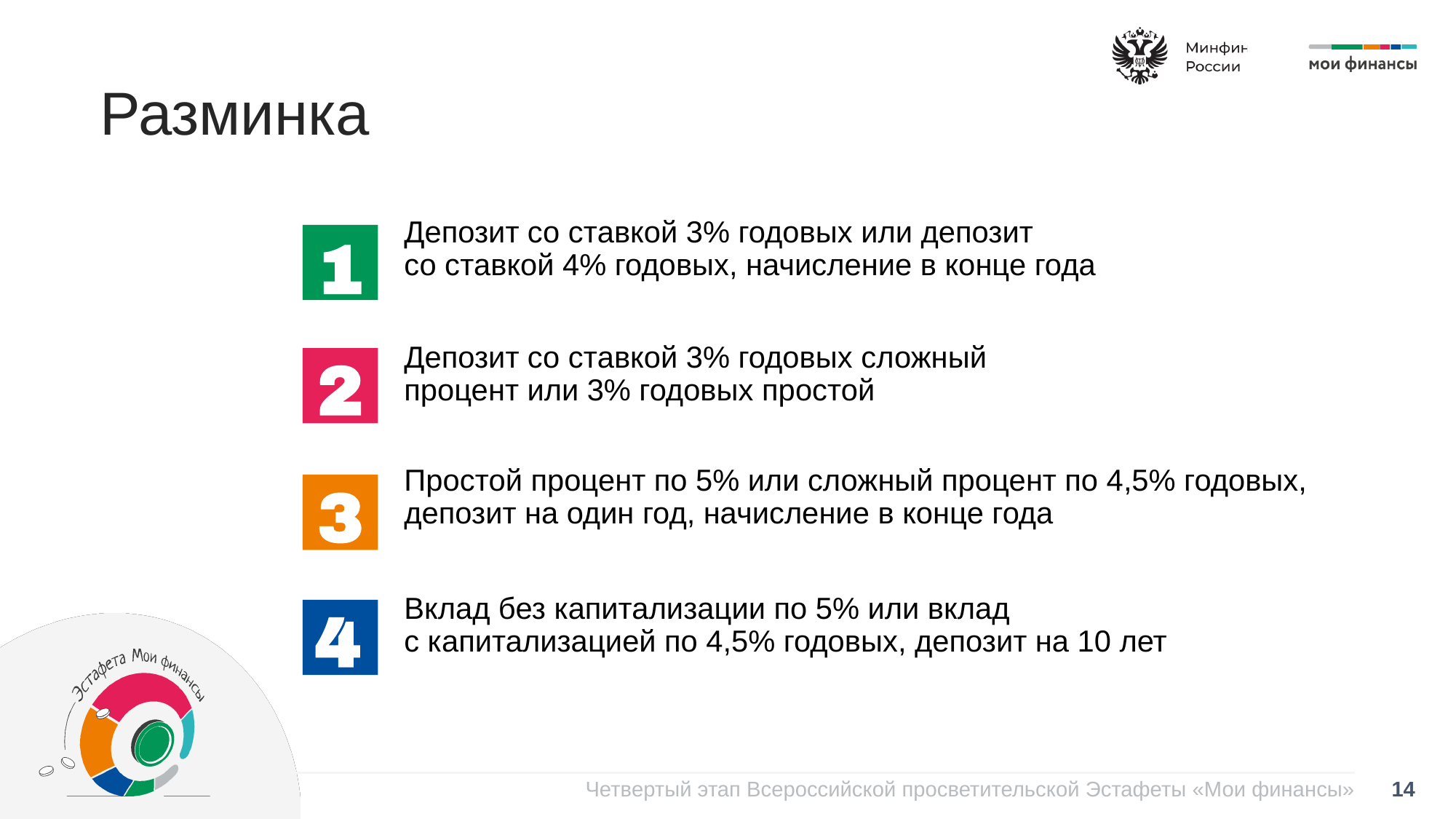

Разминка
Депозит со ставкой 3% годовых или депозит
со ставкой 4% годовых, начисление в конце года

1
Депозит со ставкой 3% годовых сложный процент или 3% годовых простой

2
Простой процент по 5% или сложный процент по 4,5% годовых, депозит на один год, начисление в конце года

3
Вклад без капитализации по 5% или вклад
с капитализацией по 4,5% годовых, депозит на 10 лет

4
14